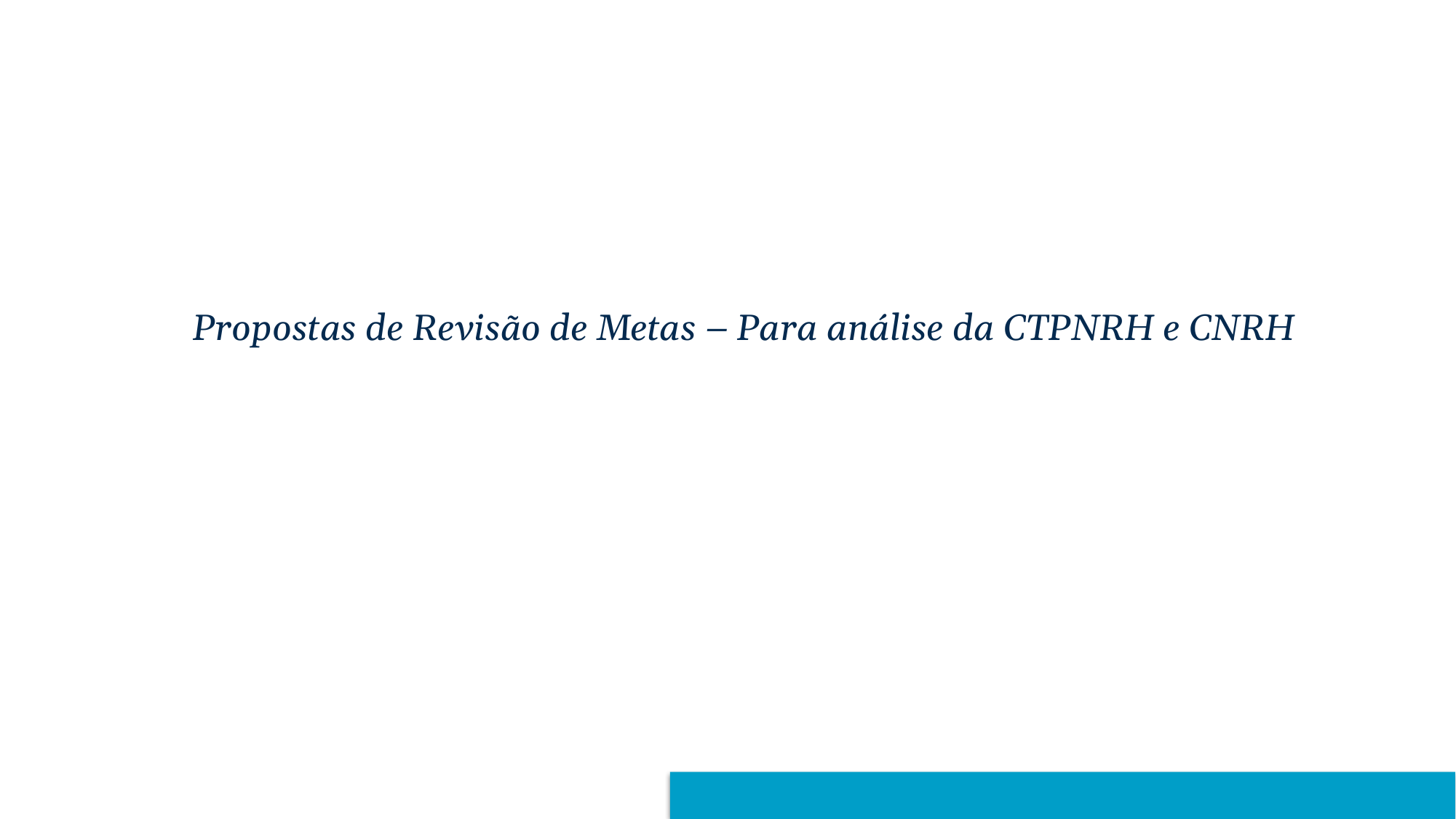

Propostas de Revisão de Metas – Para análise da CTPNRH e CNRH